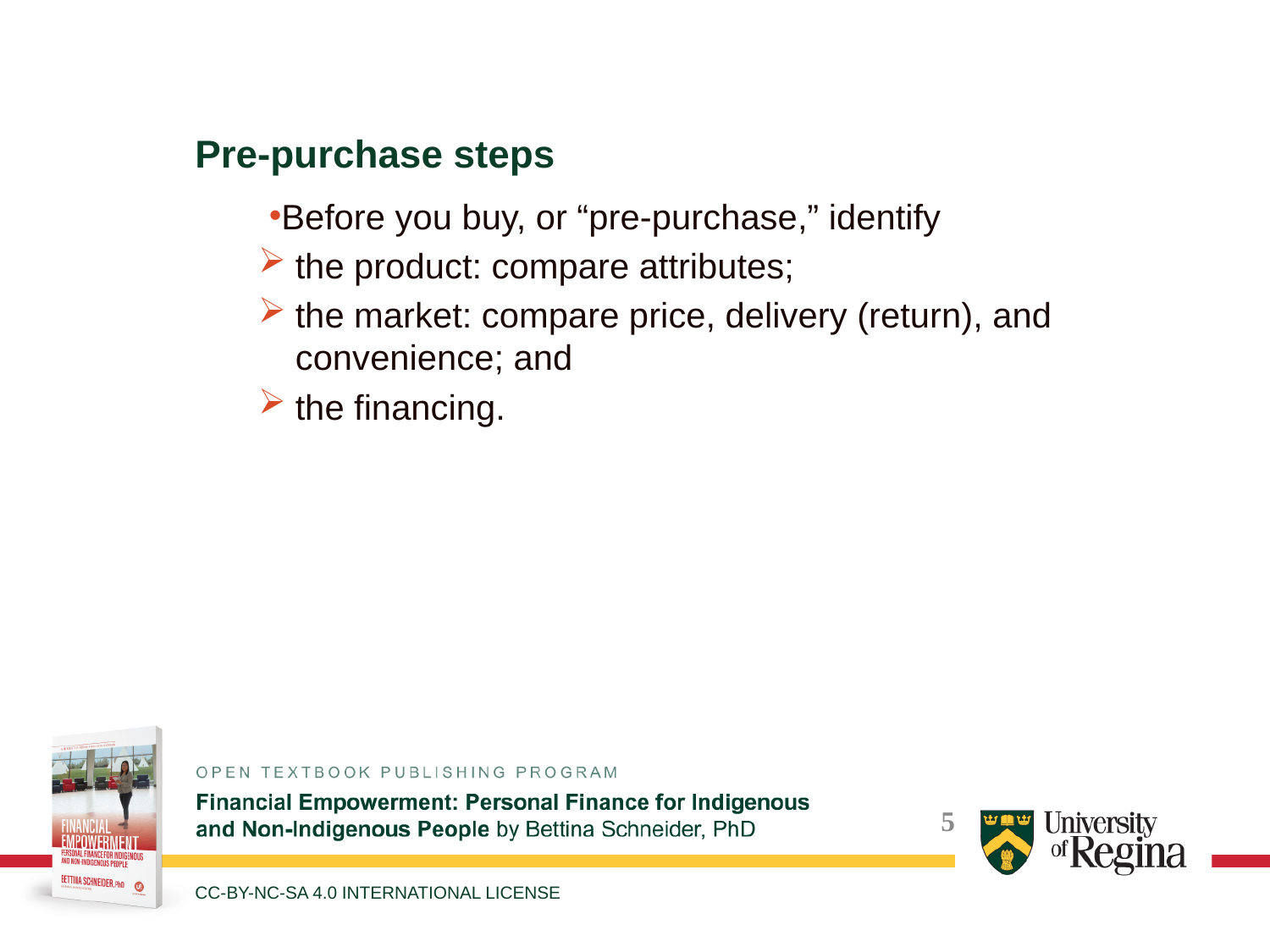

Pre-purchase steps
Before you buy, or “pre-purchase,” identify
the product: compare attributes;
the market: compare price, delivery (return), and convenience; and
the financing.

CC-BY-NC-SA 4.0 INTERNATIONAL LICENSE